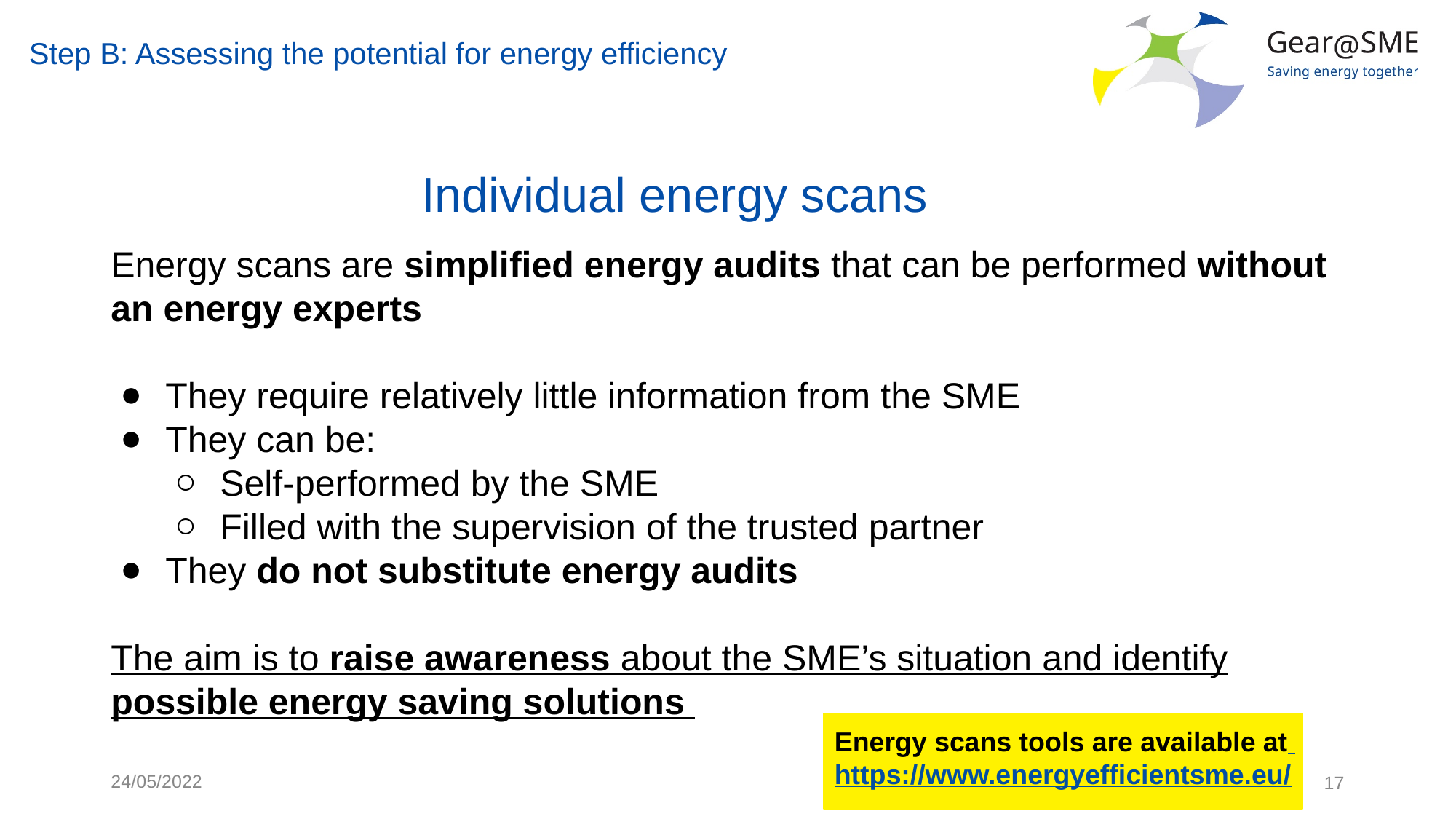

Step B: Assessing the potential for energy efficiency
# Individual energy scans
Energy scans are simplified energy audits that can be performed without an energy experts

They require relatively little information from the SME
They can be:
Self-performed by the SME
Filled with the supervision of the trusted partner
They do not substitute energy audits

The aim is to raise awareness about the SME’s situation and identify possible energy saving solutions

Energy scans tools are available at https://www.energyefficientsme.eu/

24/05/2022
17